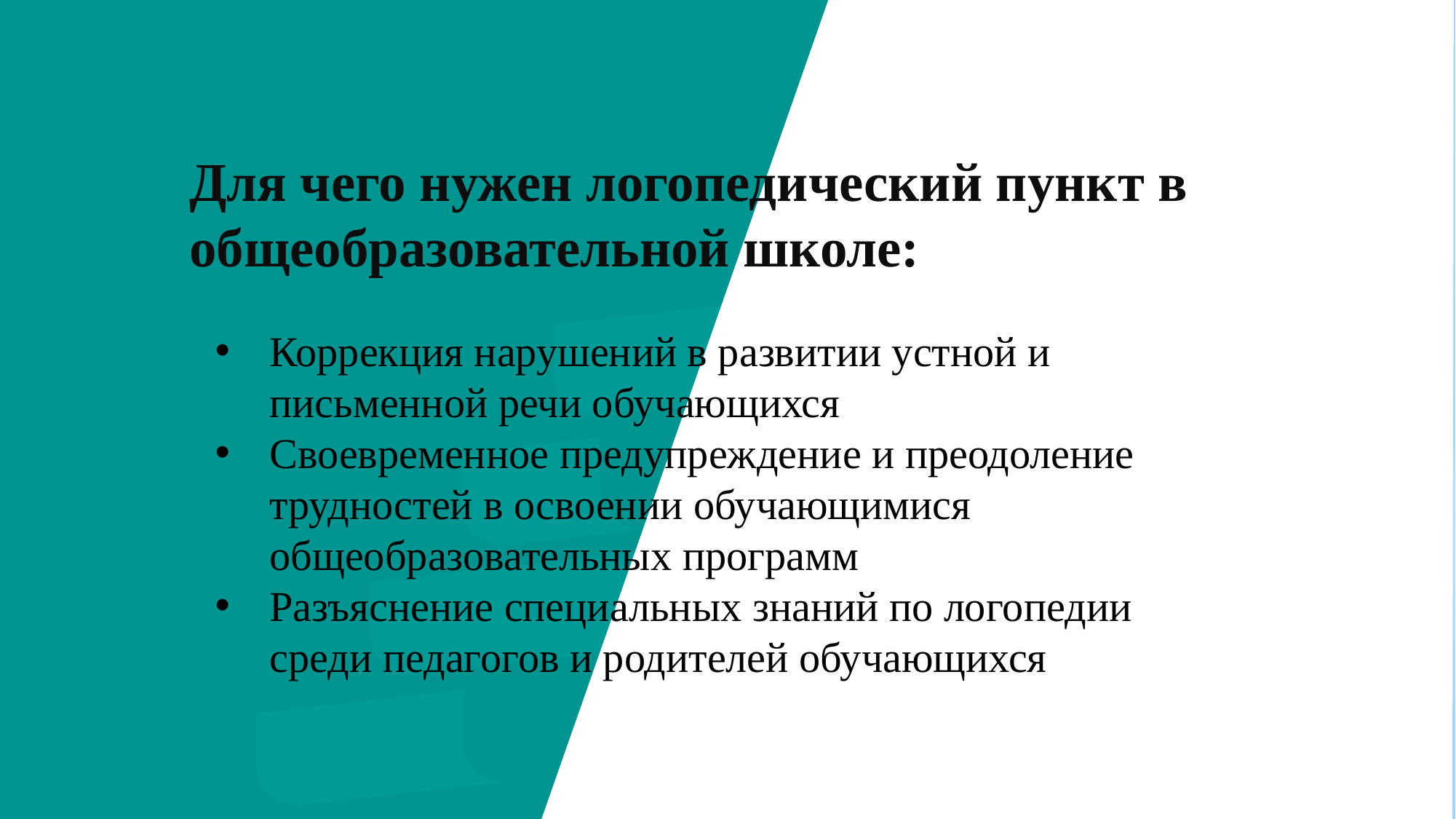

Для чего нужен логопедический пункт в общеобразовательной школе:

Коррекция нарушений в развитии устной и письменной речи обучающихся
Своевременное предупреждение и преодоление трудностей в освоении обучающимися общеобразовательных программ
Разъяснение специальных знаний по логопедии среди педагогов и родителей обучающихся